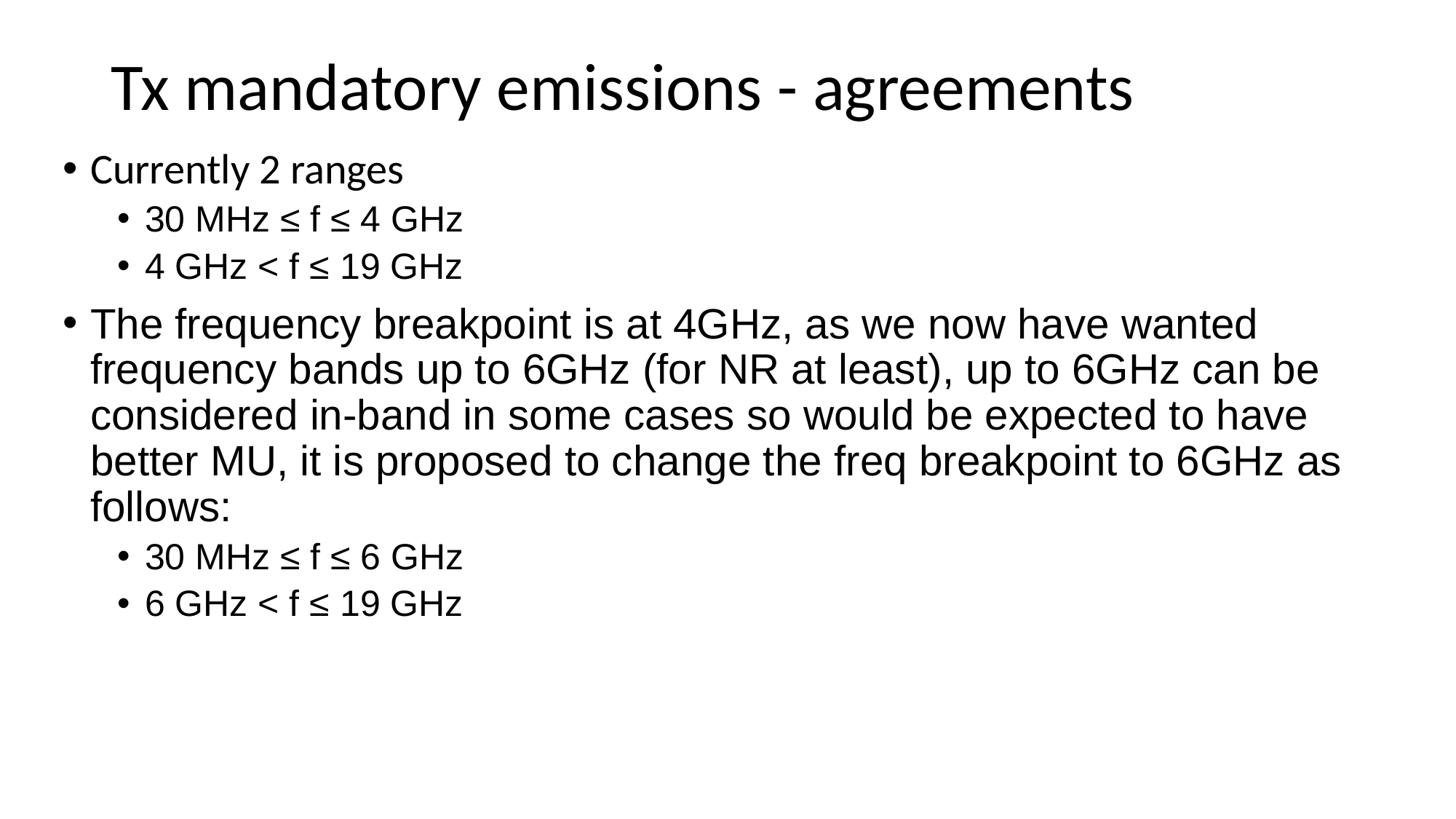

# Tx mandatory emissions - agreements
Currently 2 ranges
30 MHz ≤ f ≤ 4 GHz
4 GHz < f ≤ 19 GHz
The frequency breakpoint is at 4GHz, as we now have wanted frequency bands up to 6GHz (for NR at least), up to 6GHz can be considered in-band in some cases so would be expected to have better MU, it is proposed to change the freq breakpoint to 6GHz as follows:
30 MHz ≤ f ≤ 6 GHz
6 GHz < f ≤ 19 GHz